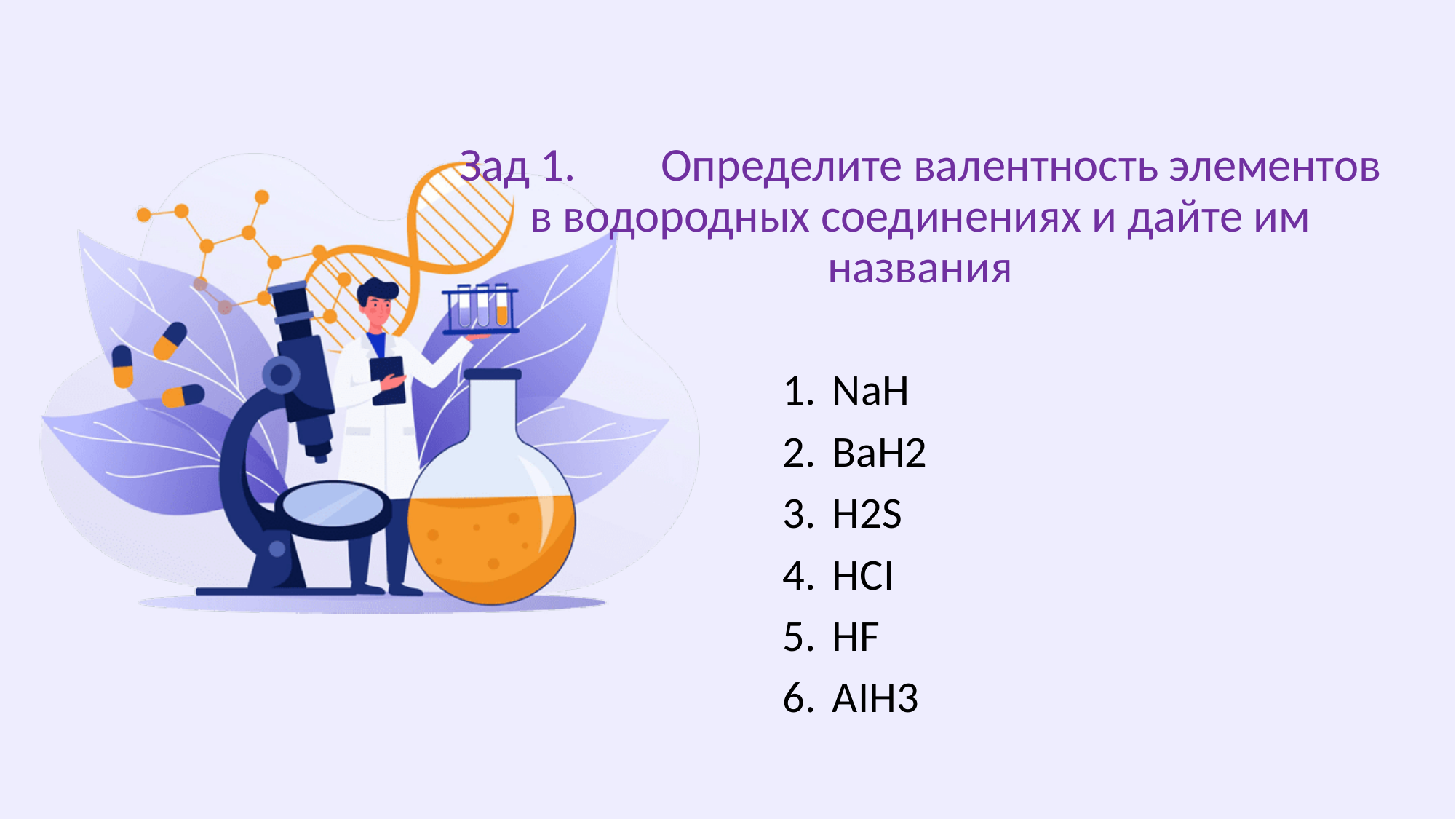

# Зад 1.        Определите валентность элементов в водородных соединениях и дайте им названия

NaH
BaH2
H2S
HCI
HF
AIH3